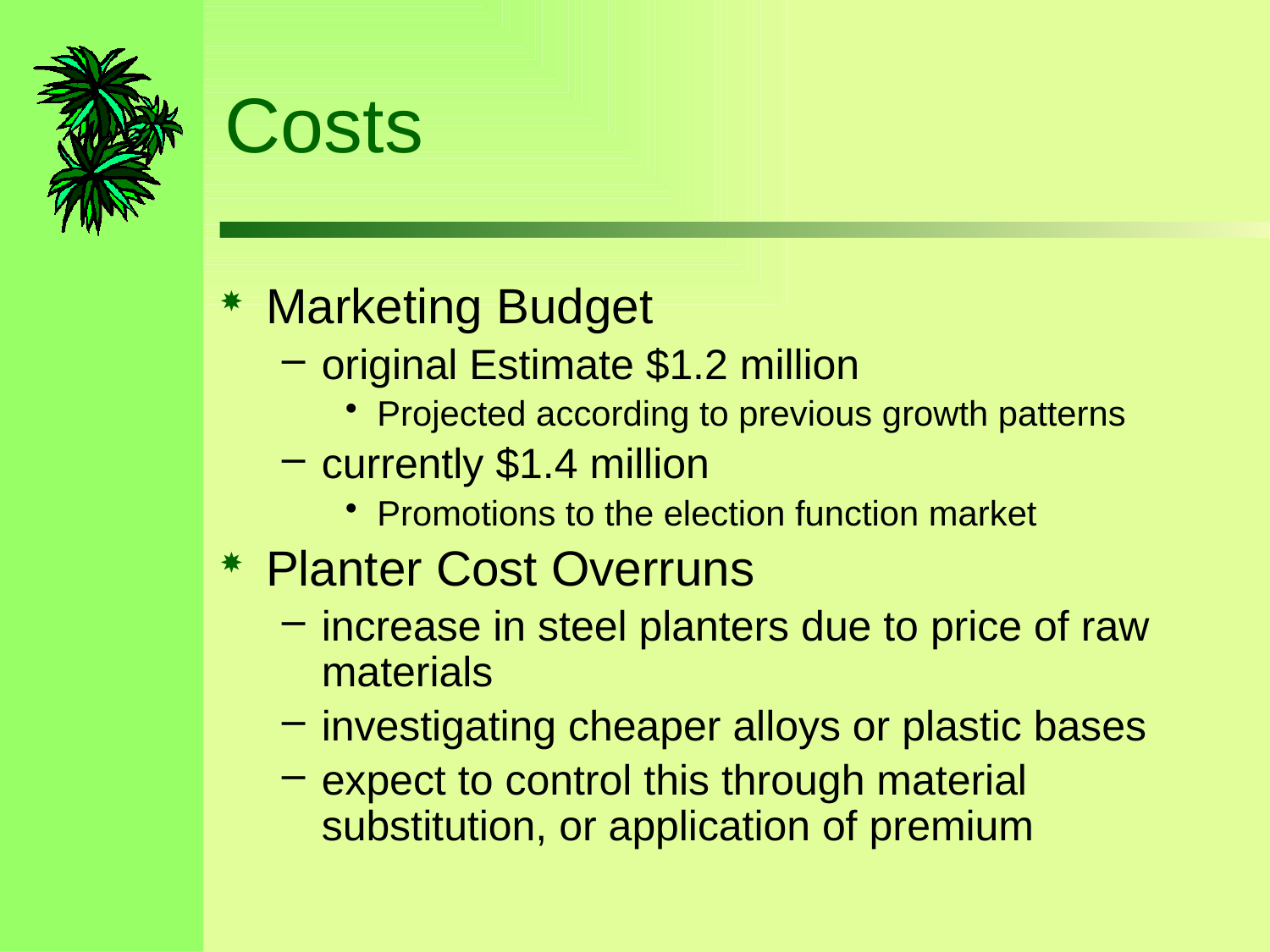

# Costs
Marketing Budget
original Estimate $1.2 million
Projected according to previous growth patterns
currently $1.4 million
Promotions to the election function market
Planter Cost Overruns
increase in steel planters due to price of raw materials
investigating cheaper alloys or plastic bases
expect to control this through material substitution, or application of premium